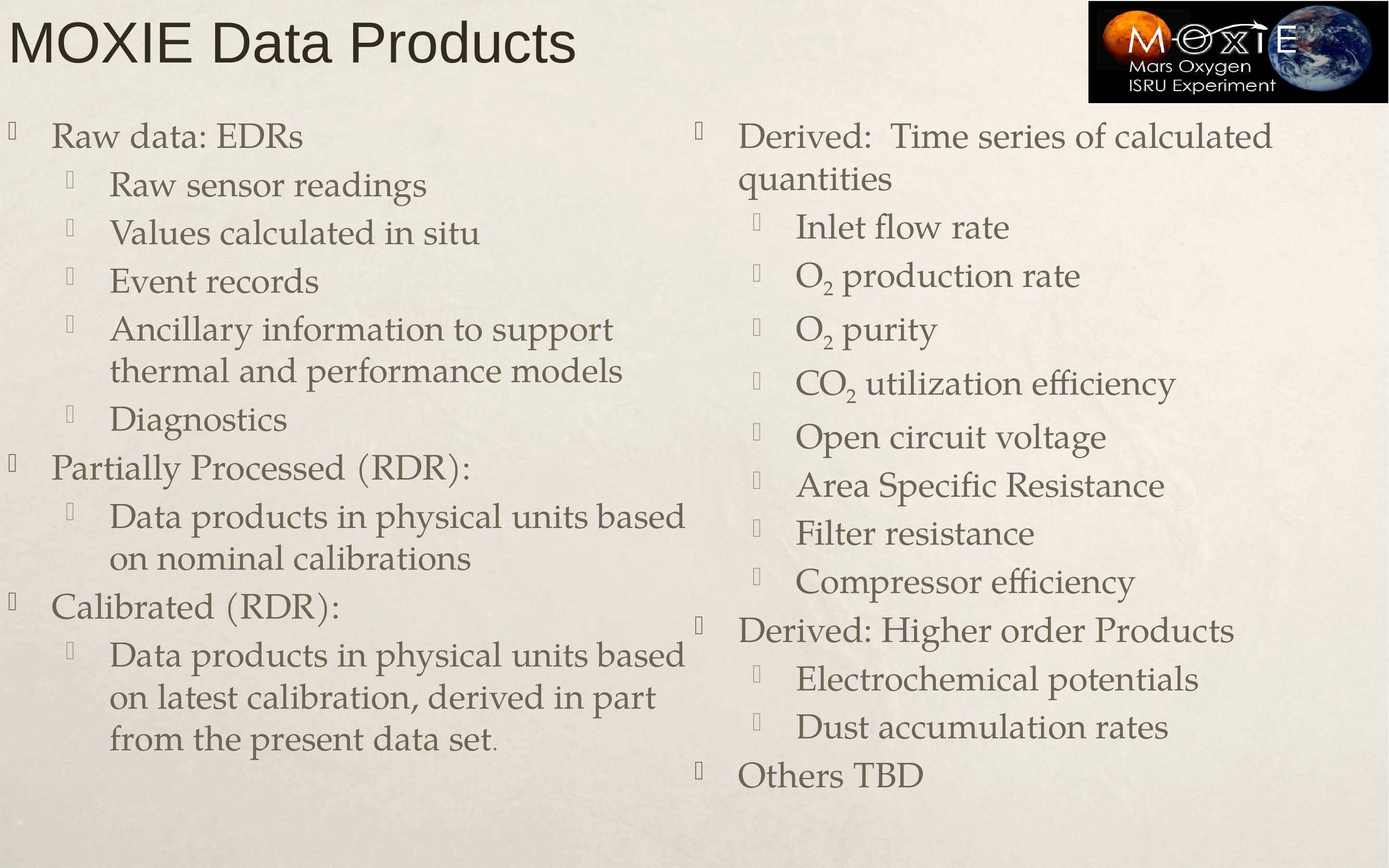

# MOXIE Data Products
Raw data: EDRs
Raw sensor readings
Values calculated in situ
Event records
Ancillary information to support thermal and performance models
Diagnostics
Partially Processed (RDR):
Data products in physical units based on nominal calibrations
Calibrated (RDR):
Data products in physical units based on latest calibration, derived in part from the present data set.

Derived:  Time series of calculated quantities
Inlet flow rate
O2 production rate
O2 purity
CO2 utilization efficiency
Open circuit voltage
Area Specific Resistance
Filter resistance
Compressor efficiency
Derived: Higher order Products
Electrochemical potentials
Dust accumulation rates
Others TBD